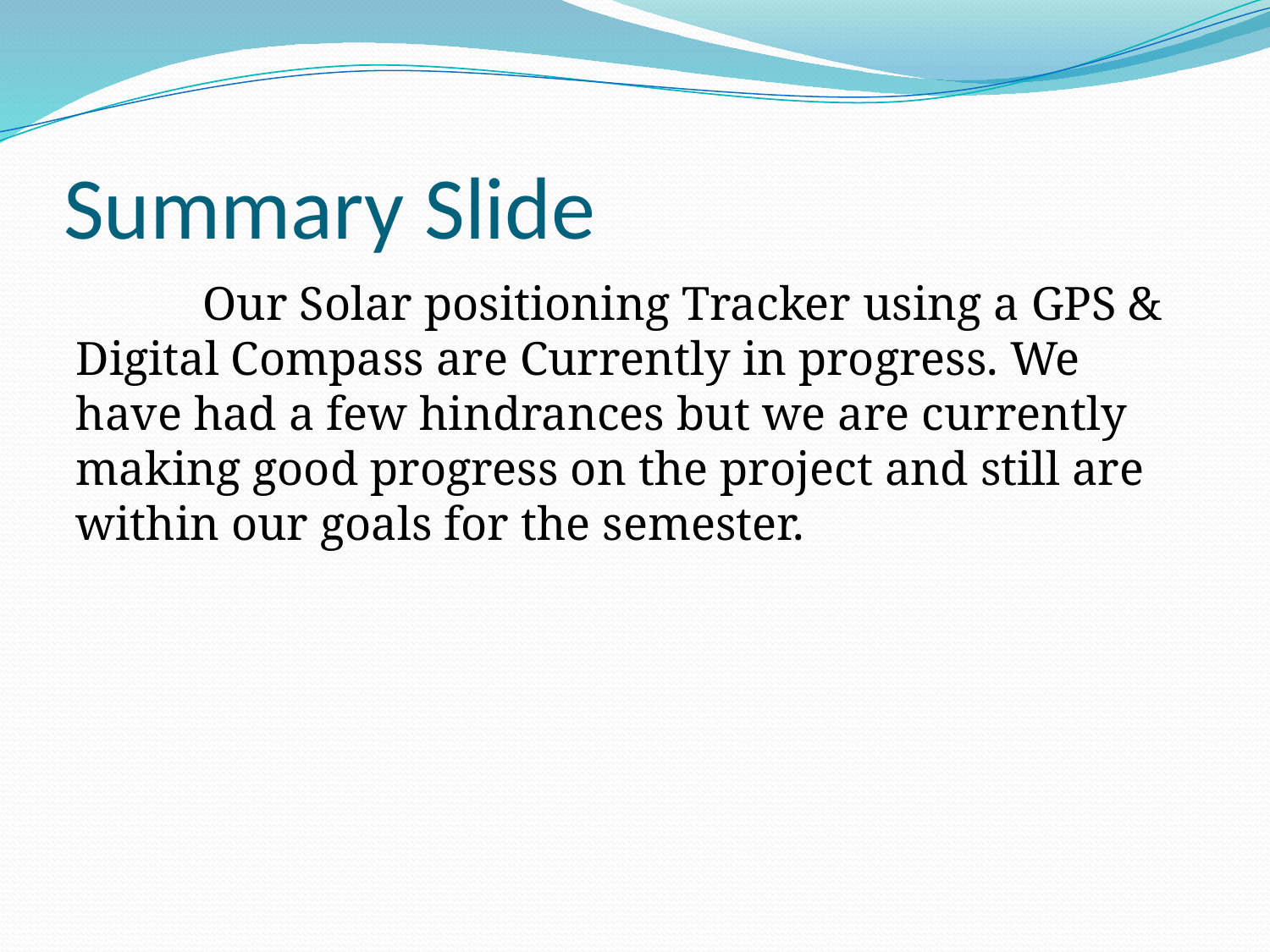

# Summary Slide
	Our Solar positioning Tracker using a GPS & Digital Compass are Currently in progress. We have had a few hindrances but we are currently making good progress on the project and still are within our goals for the semester.